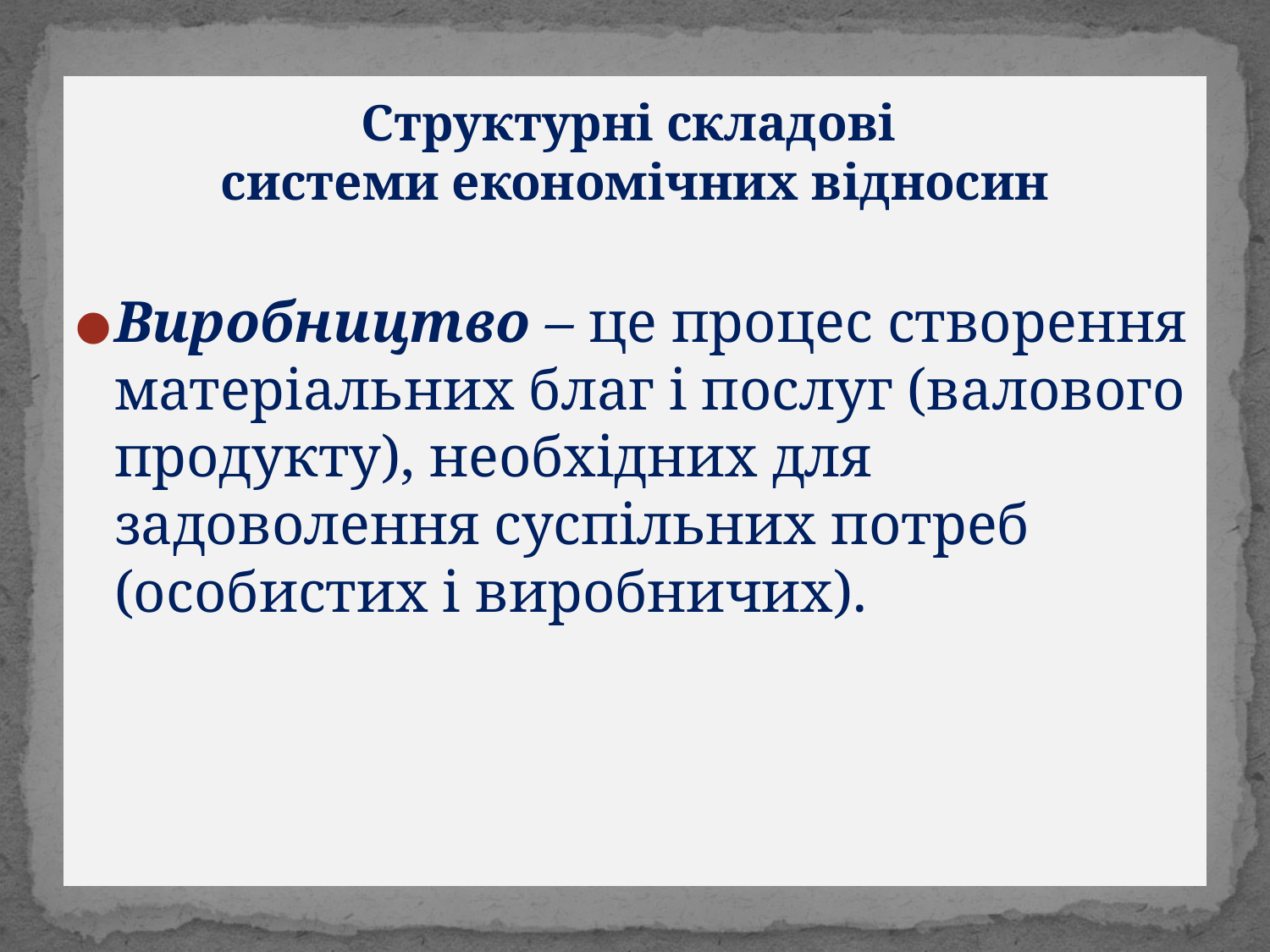

# Структурні складові системи економічних відносин

Виробництво – це процес створення матеріальних благ і послуг (валового продукту), необхідних для задоволення суспільних потреб (особистих і виробничих).